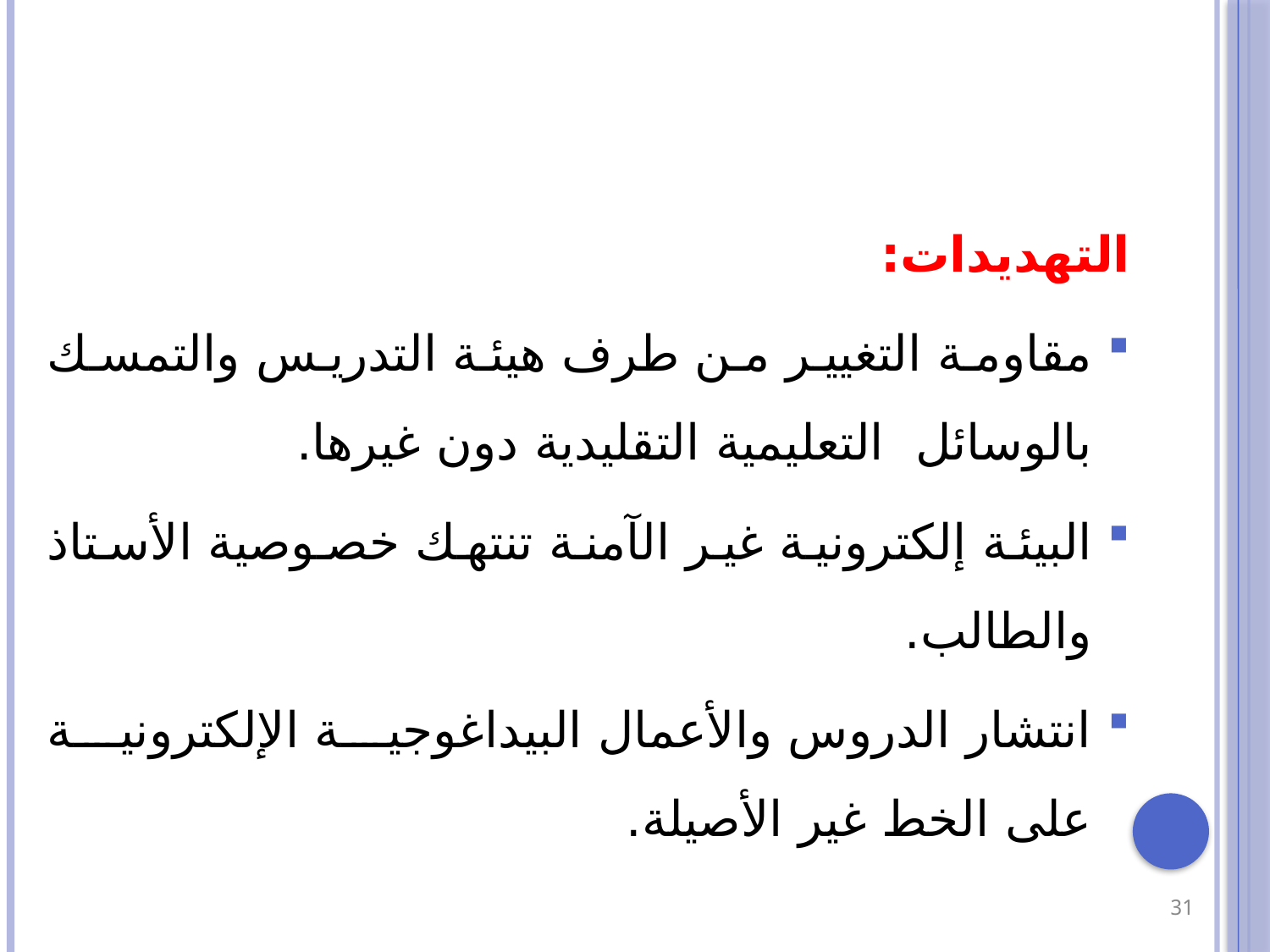

التهديدات:
مقاومة التغيير من طرف هيئة التدريس والتمسك بالوسائل  التعليمية التقليدية دون غيرها.
البيئة إلكترونية غير الآمنة تنتهك خصوصية الأستاذ والطالب.
انتشار الدروس والأعمال البيداغوجية الإلكترونية على الخط غير الأصيلة.
31